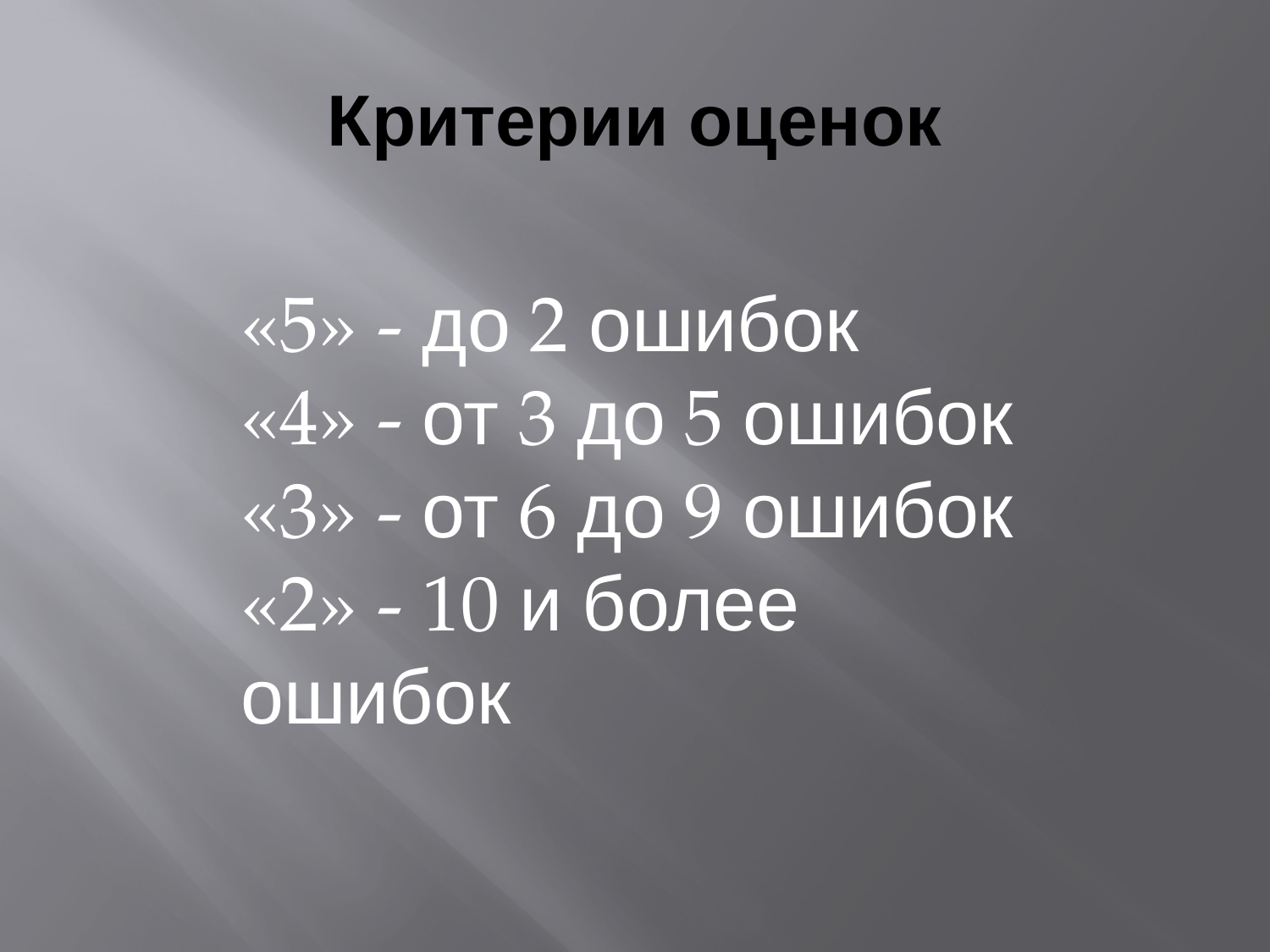

# Критерии оценок
«5» - до 2 ошибок
«4» - от 3 до 5 ошибок
«3» - от 6 до 9 ошибок
«2» - 10 и более ошибок